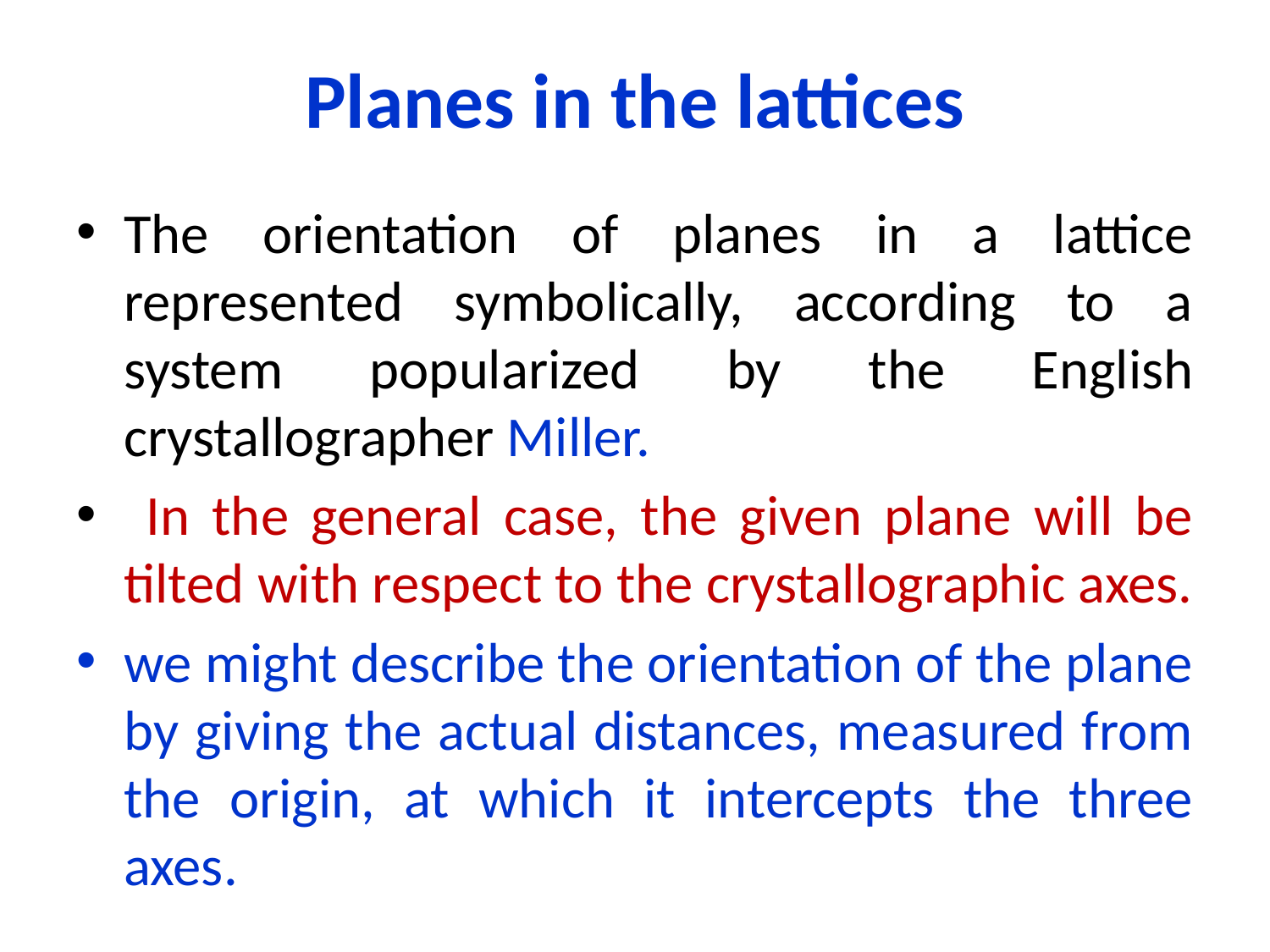

# Planes in the lattices
The orientation of planes in a lattice represented symbolically, according to a system popularized by the English crystallographer Miller.
 In the general case, the given plane will be tilted with respect to the crystallographic axes.
we might describe the orientation of the plane by giving the actual distances, measured from the origin, at which it intercepts the three axes.